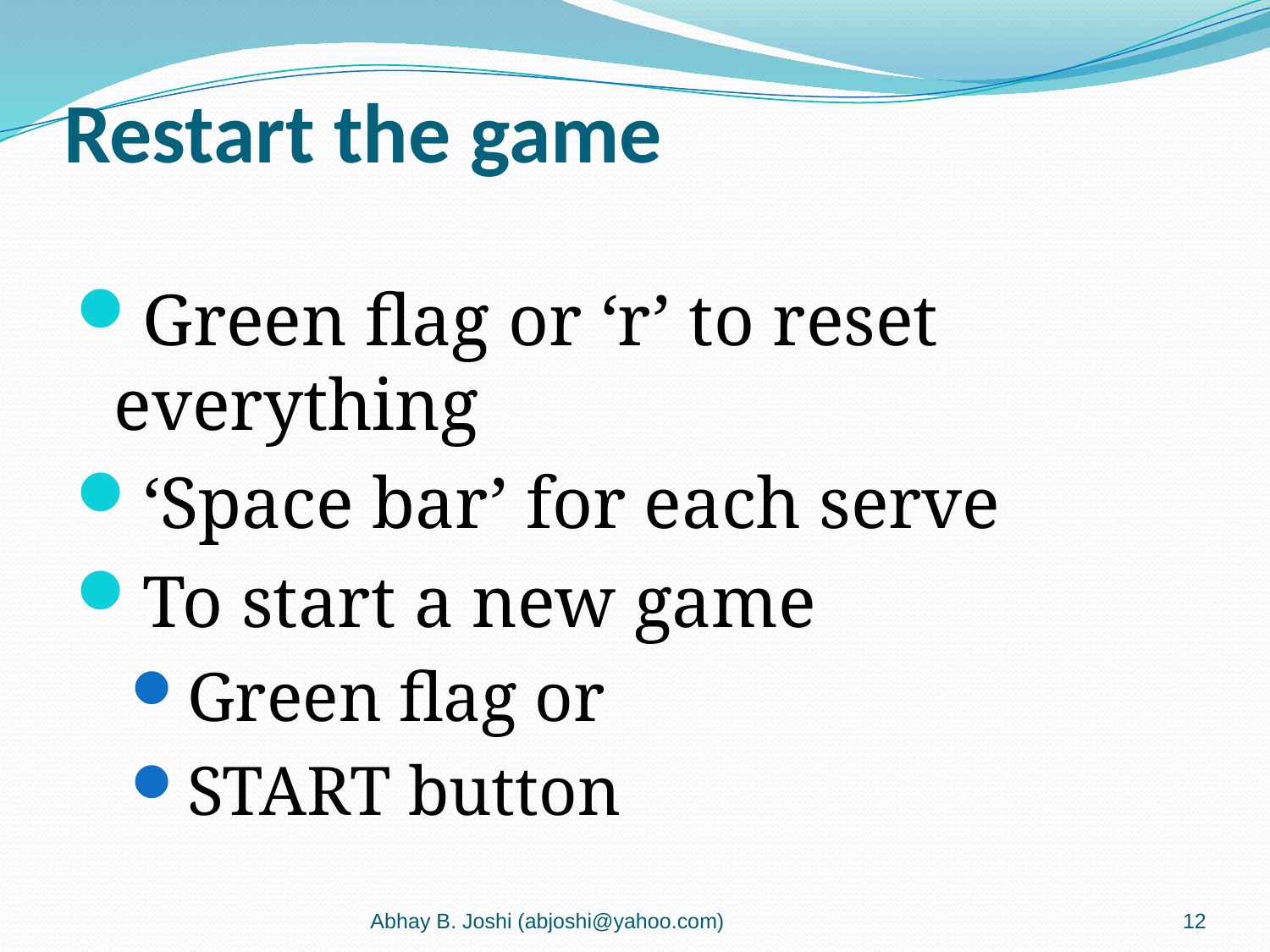

# Restart the game
Green flag or ‘r’ to reset everything
‘Space bar’ for each serve
To start a new game
Green flag or
START button
Abhay B. Joshi (abjoshi@yahoo.com)
12